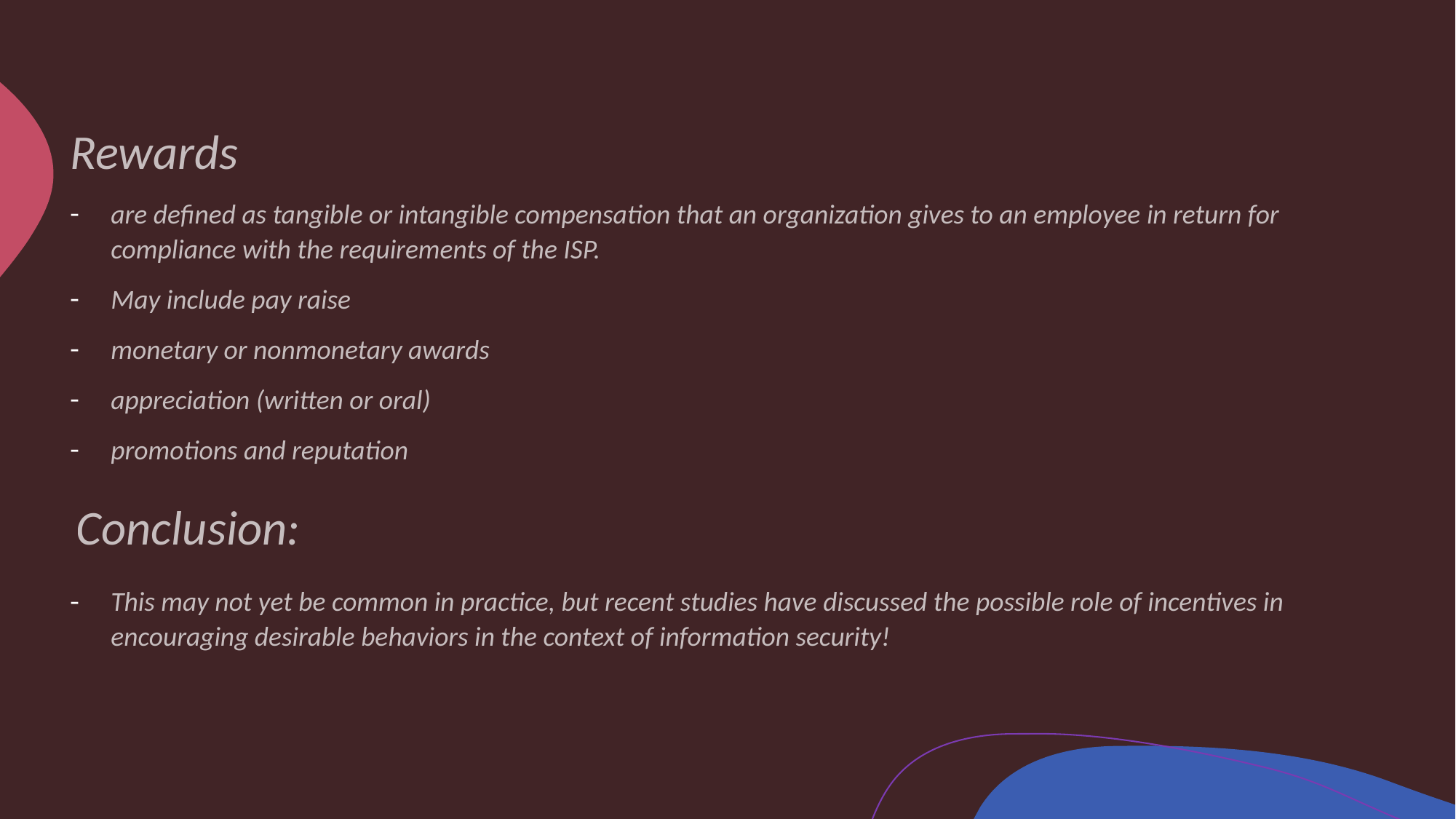

Rewards
are defined as tangible or intangible compensation that an organization gives to an employee in return for compliance with the requirements of the ISP.
May include pay raise
monetary or nonmonetary awards
appreciation (written or oral)
promotions and reputation
 Conclusion:
This may not yet be common in practice, but recent studies have discussed the possible role of incentives in encouraging desirable behaviors in the context of information security!